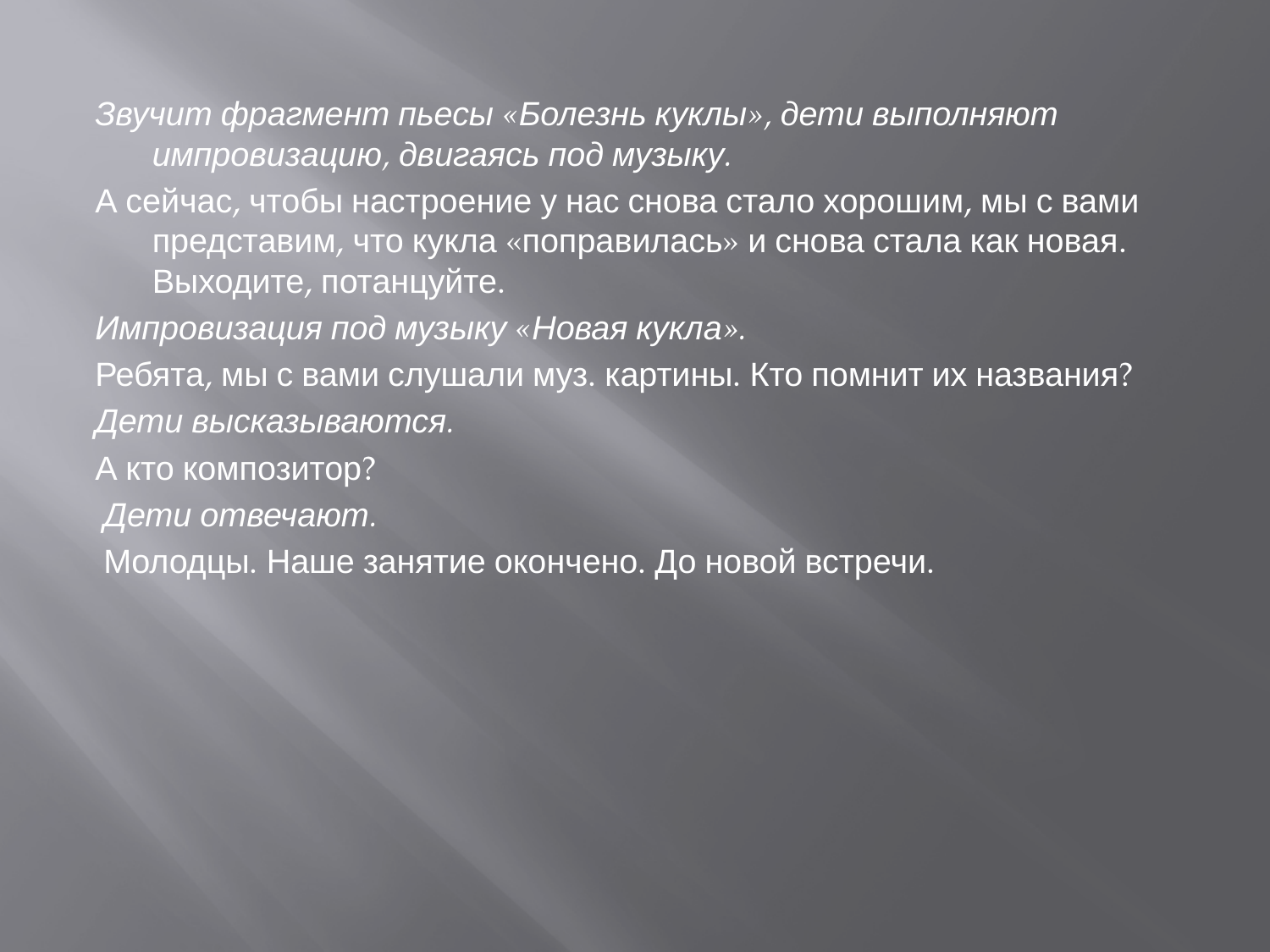

Звучит фрагмент пьесы «Болезнь куклы», дети выполняют импровизацию, двигаясь под музыку.
А сейчас, чтобы настроение у нас снова стало хорошим, мы с вами представим, что кукла «поправилась» и снова стала как новая. Выходите, потанцуйте.
Импровизация под музыку «Новая кукла».
Ребята, мы с вами слушали муз. картины. Кто помнит их названия?
Дети высказываются.
А кто композитор?
 Дети отвечают.
 Молодцы. Наше занятие окончено. До новой встречи.